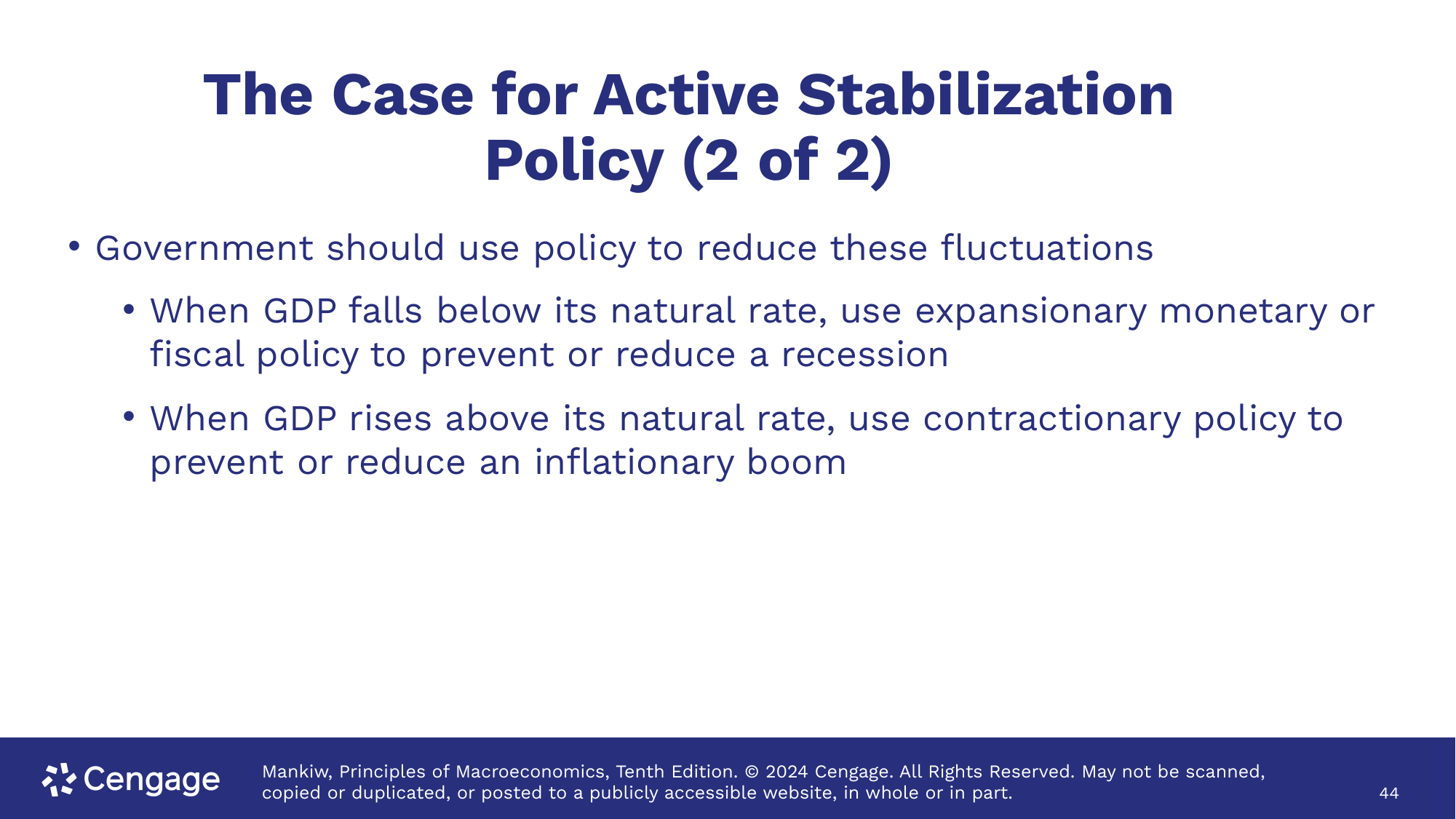

# The Case for Active Stabilization Policy (2 of 2)
Government should use policy to reduce these fluctuations
When GDP falls below its natural rate, use expansionary monetary or fiscal policy to prevent or reduce a recession
When GDP rises above its natural rate, use contractionary policy to prevent or reduce an inflationary boom